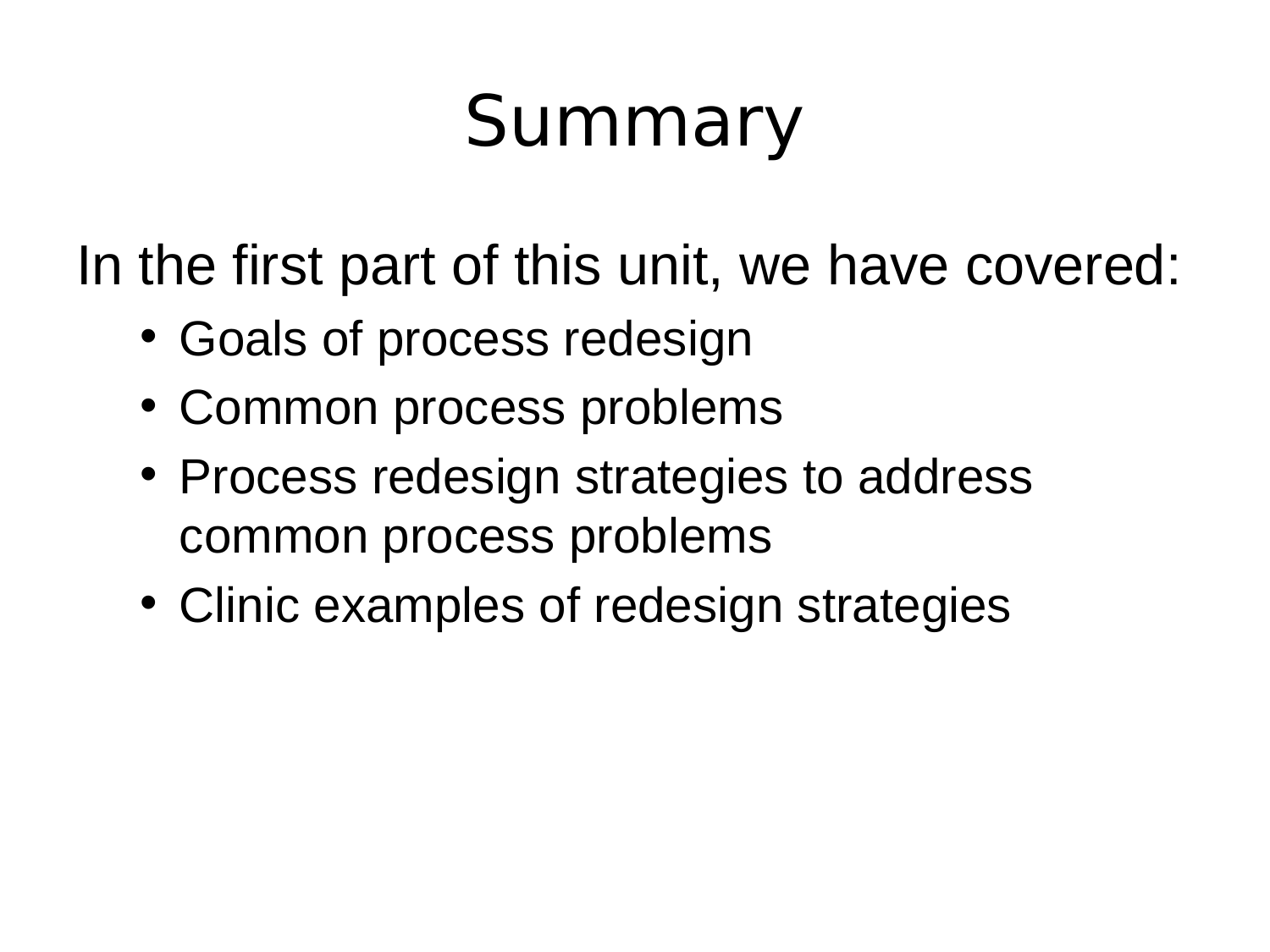

# Summary
In the first part of this unit, we have covered:
Goals of process redesign
Common process problems
Process redesign strategies to address common process problems
Clinic examples of redesign strategies